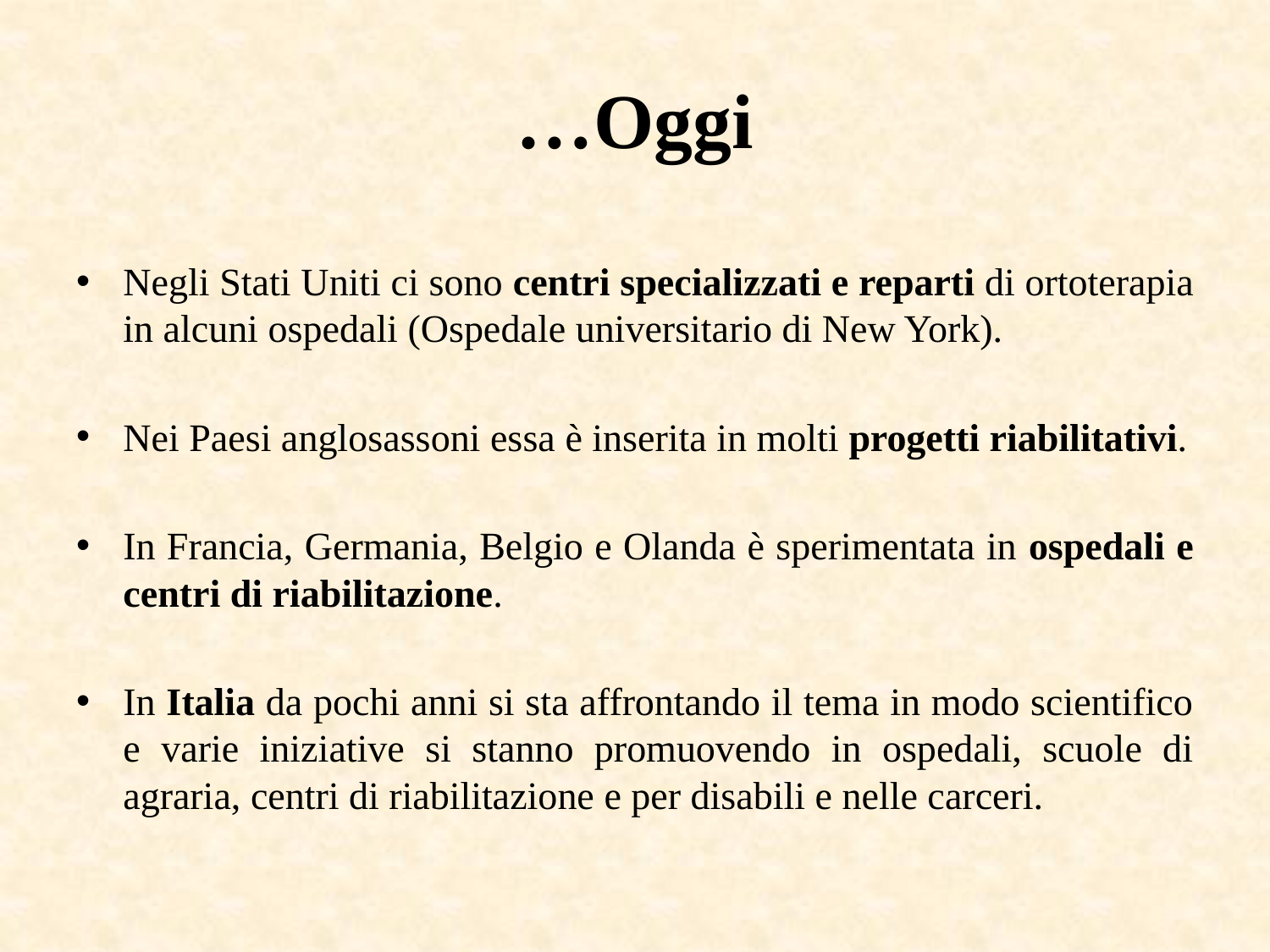

# …Oggi

Negli Stati Uniti ci sono centri specializzati e reparti di ortoterapia in alcuni ospedali (Ospedale universitario di New York).

Nei Paesi anglosassoni essa è inserita in molti progetti riabilitativi.

In Francia, Germania, Belgio e Olanda è sperimentata in ospedali e centri di riabilitazione.

In Italia da pochi anni si sta affrontando il tema in modo scientifico e varie iniziative si stanno promuovendo in ospedali, scuole di agraria, centri di riabilitazione e per disabili e nelle carceri.